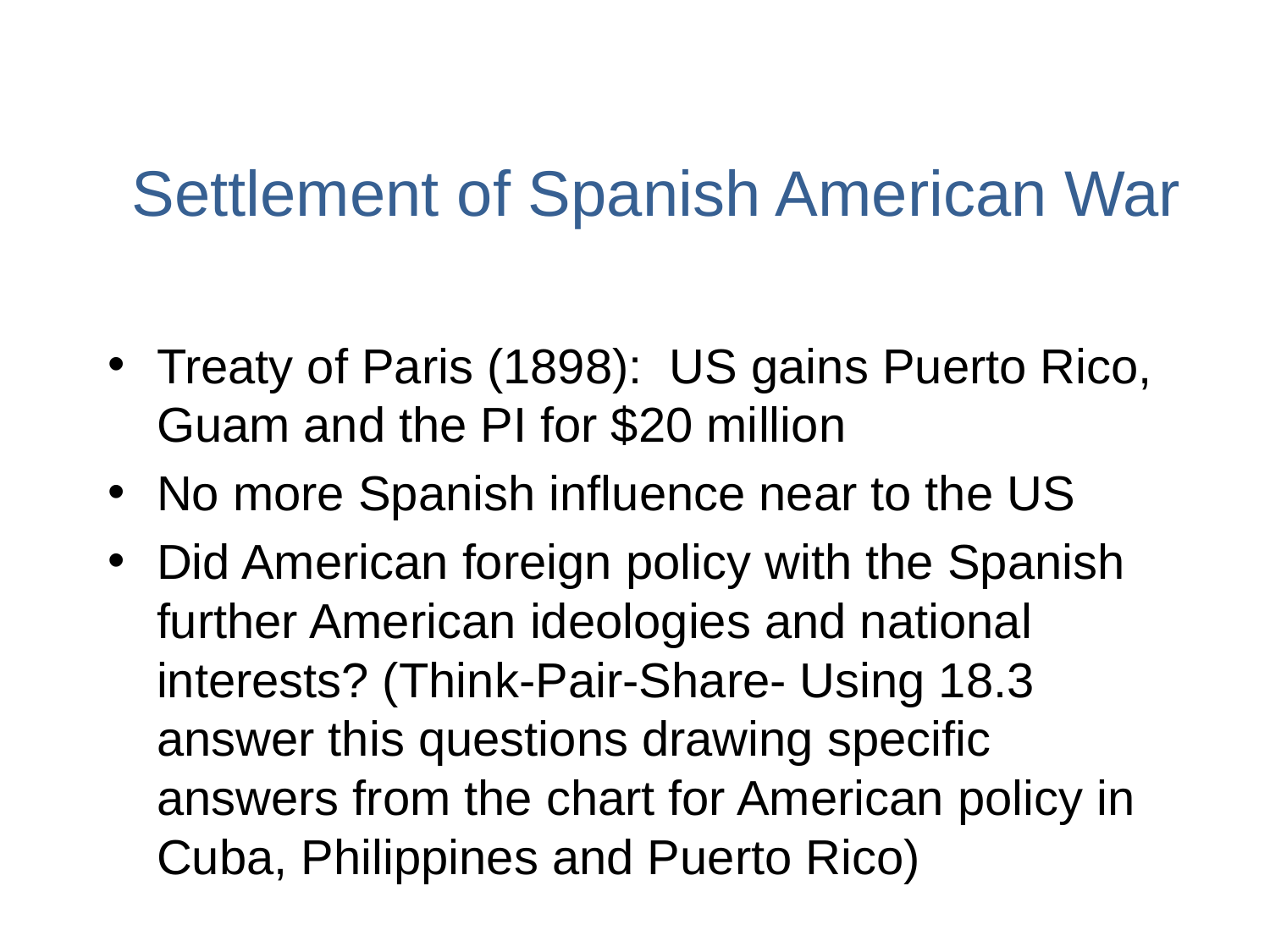

# Settlement of Spanish American War
Treaty of Paris (1898):  US gains Puerto Rico, Guam and the PI for $20 million
No more Spanish influence near to the US
Did American foreign policy with the Spanish further American ideologies and national interests? (Think-Pair-Share- Using 18.3 answer this questions drawing specific answers from the chart for American policy in Cuba, Philippines and Puerto Rico)